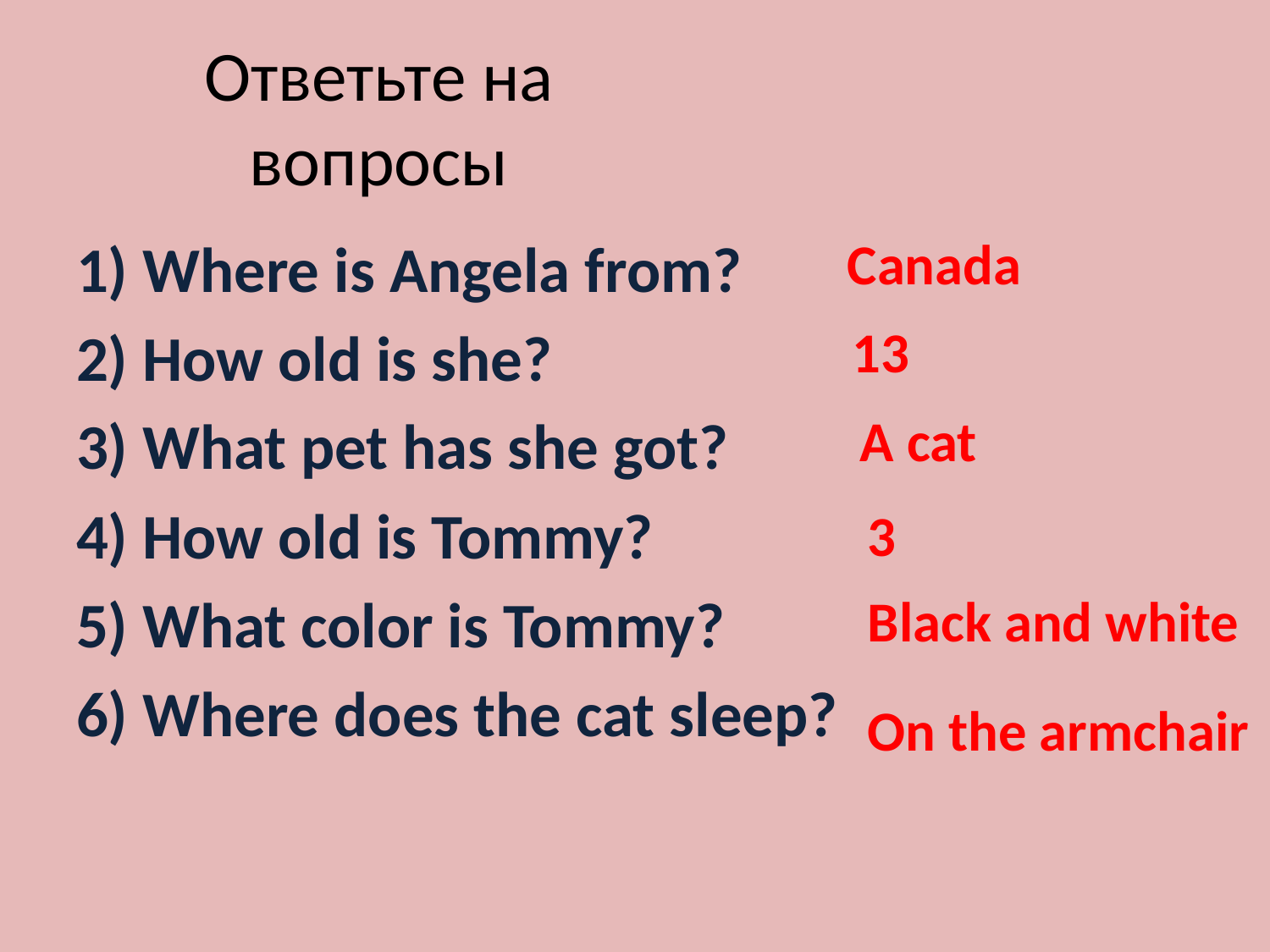

# Ответьте на вопросы
1) Where is Angela from?
2) How old is she?
3) What pet has she got?
4) How old is Tommy?
5) What color is Tommy?
6) Where does the cat sleep?
Canada
13
A cat
3
Black and white
On the armchair